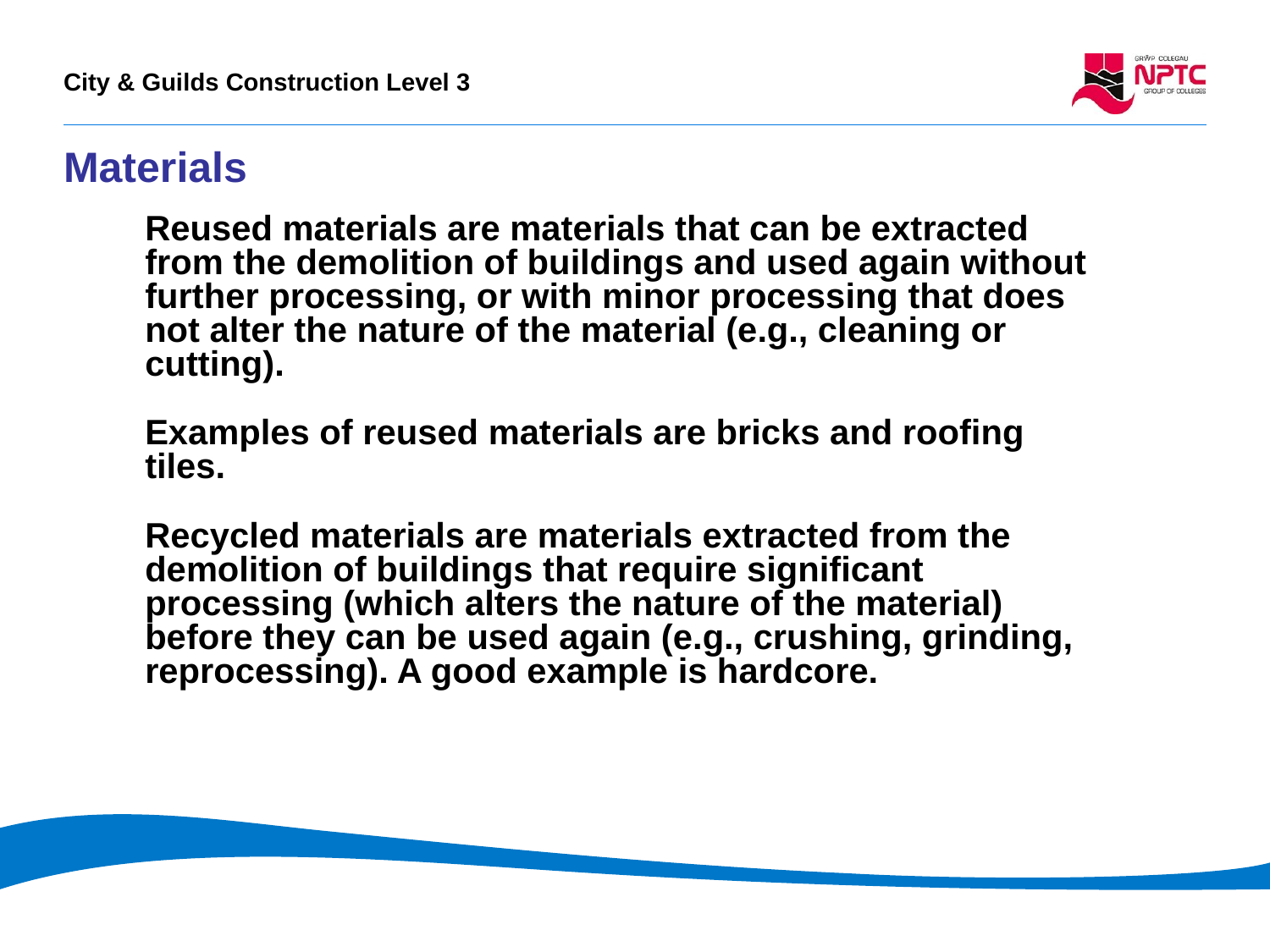

# Materials
Reused materials are materials that can be extracted from the demolition of buildings and used again without further processing, or with minor processing that does not alter the nature of the material (e.g., cleaning or cutting).
Examples of reused materials are bricks and roofing tiles.
Recycled materials are materials extracted from the demolition of buildings that require significant processing (which alters the nature of the material) before they can be used again (e.g., crushing, grinding, reprocessing). A good example is hardcore.